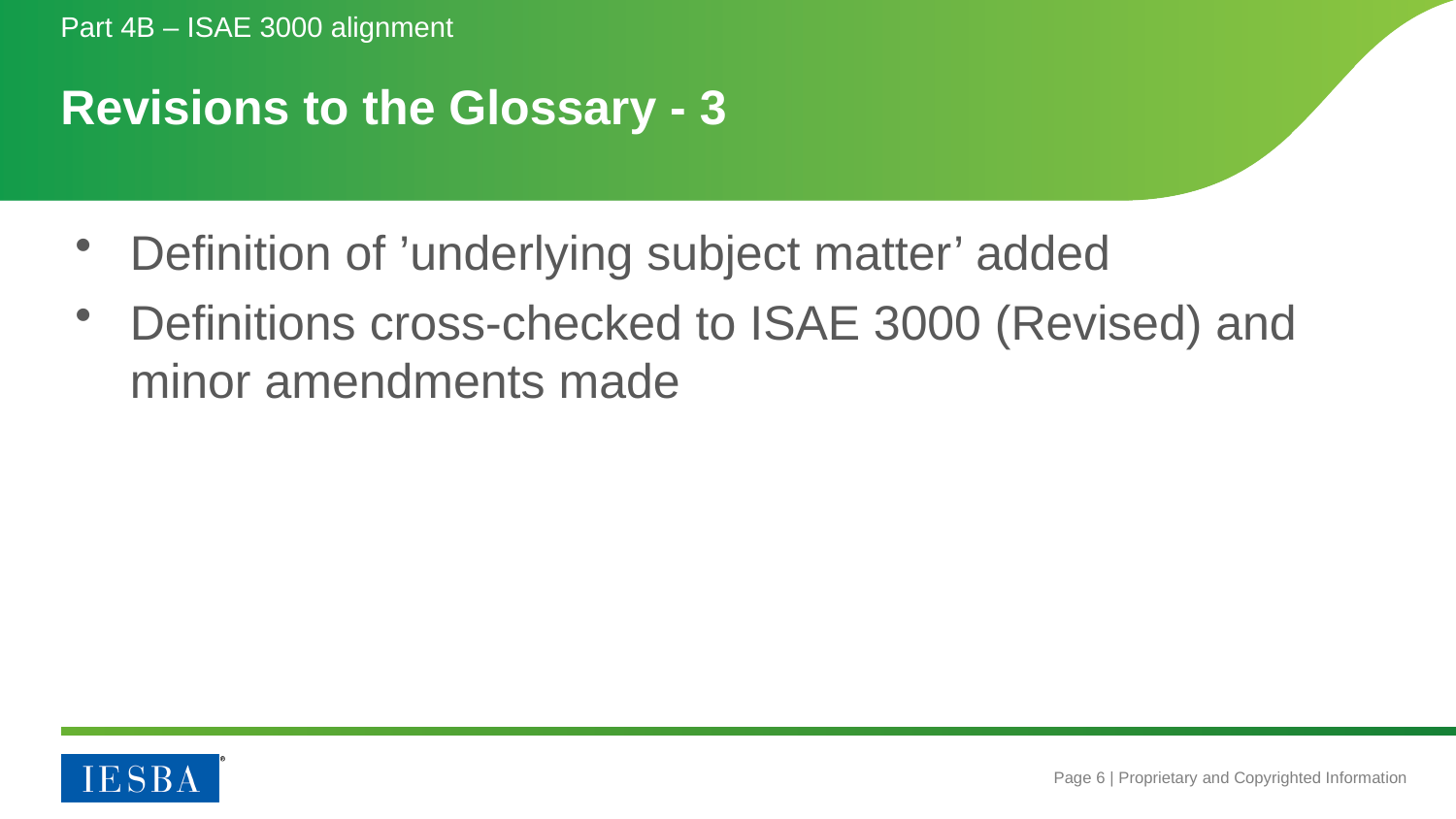

Part 4B – ISAE 3000 alignment
# Revisions to the Glossary - 3
Definition of ’underlying subject matter’ added
Definitions cross-checked to ISAE 3000 (Revised) and minor amendments made